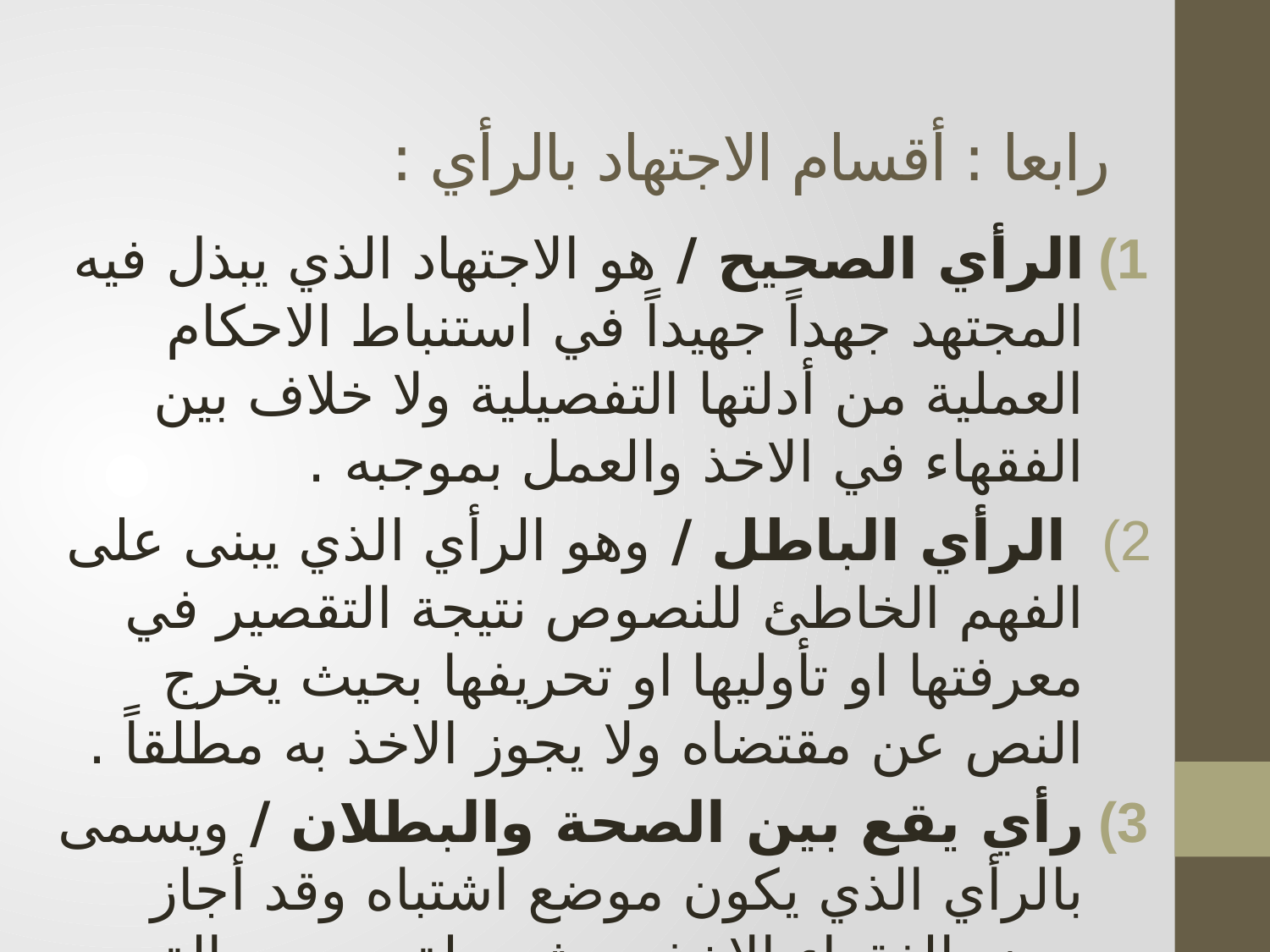

# رابعا : أقسام الاجتهاد بالرأي :
الرأي الصحيح / هو الاجتهاد الذي يبذل فيه المجتهد جهداً جهيداً في استنباط الاحكام العملية من أدلتها التفصيلية ولا خلاف بين الفقهاء في الاخذ والعمل بموجبه .
 الرأي الباطل / وهو الرأي الذي يبنى على الفهم الخاطئ للنصوص نتيجة التقصير في معرفتها او تأوليها او تحريفها بحيث يخرج النص عن مقتضاه ولا يجوز الاخذ به مطلقاً .
رأي يقع بين الصحة والبطلان / ويسمى بالرأي الذي يكون موضع اشتباه وقد أجاز بعض الفقهاء الاخذ به شريطة وجود حالة ضرورية مع إعمال قاعدة الضرورة تقدر بقدرها .